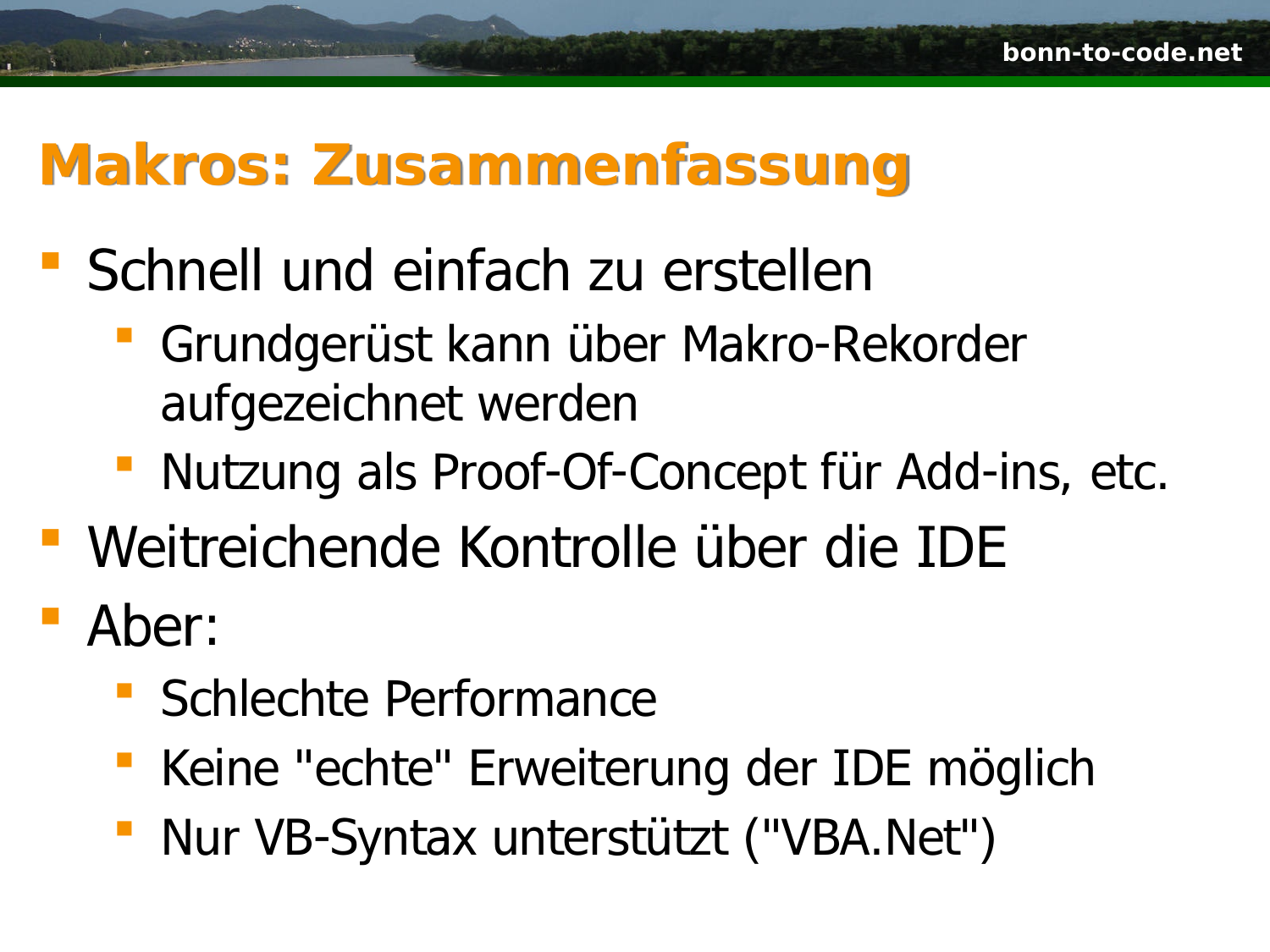

# Makros: Zusammenfassung
Schnell und einfach zu erstellen
Grundgerüst kann über Makro-Rekorder aufgezeichnet werden
Nutzung als Proof-Of-Concept für Add-ins, etc.
Weitreichende Kontrolle über die IDE
Aber:
Schlechte Performance
Keine "echte" Erweiterung der IDE möglich
Nur VB-Syntax unterstützt ("VBA.Net")